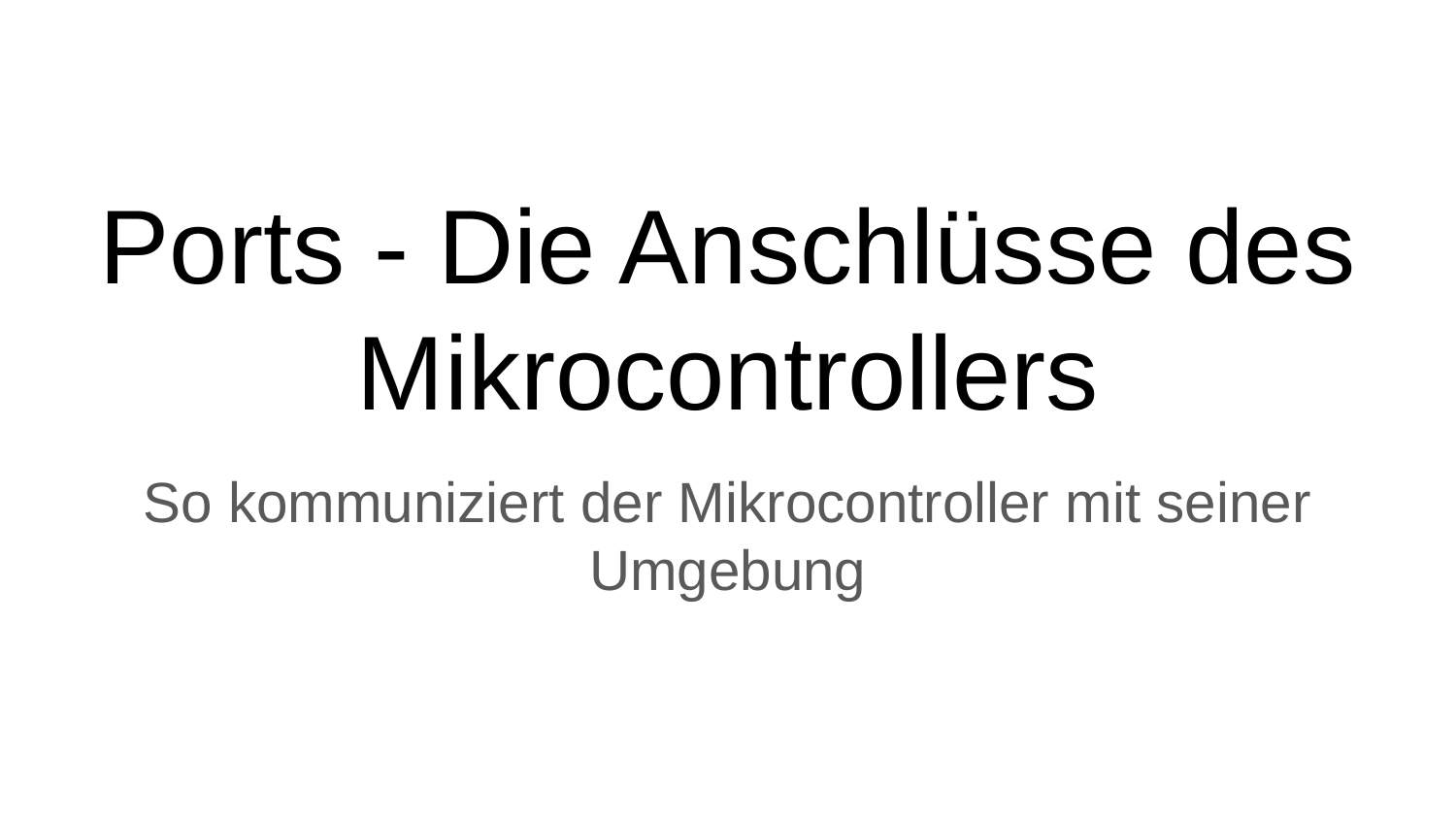

# Ports - Die Anschlüsse des Mikrocontrollers
So kommuniziert der Mikrocontroller mit seiner Umgebung